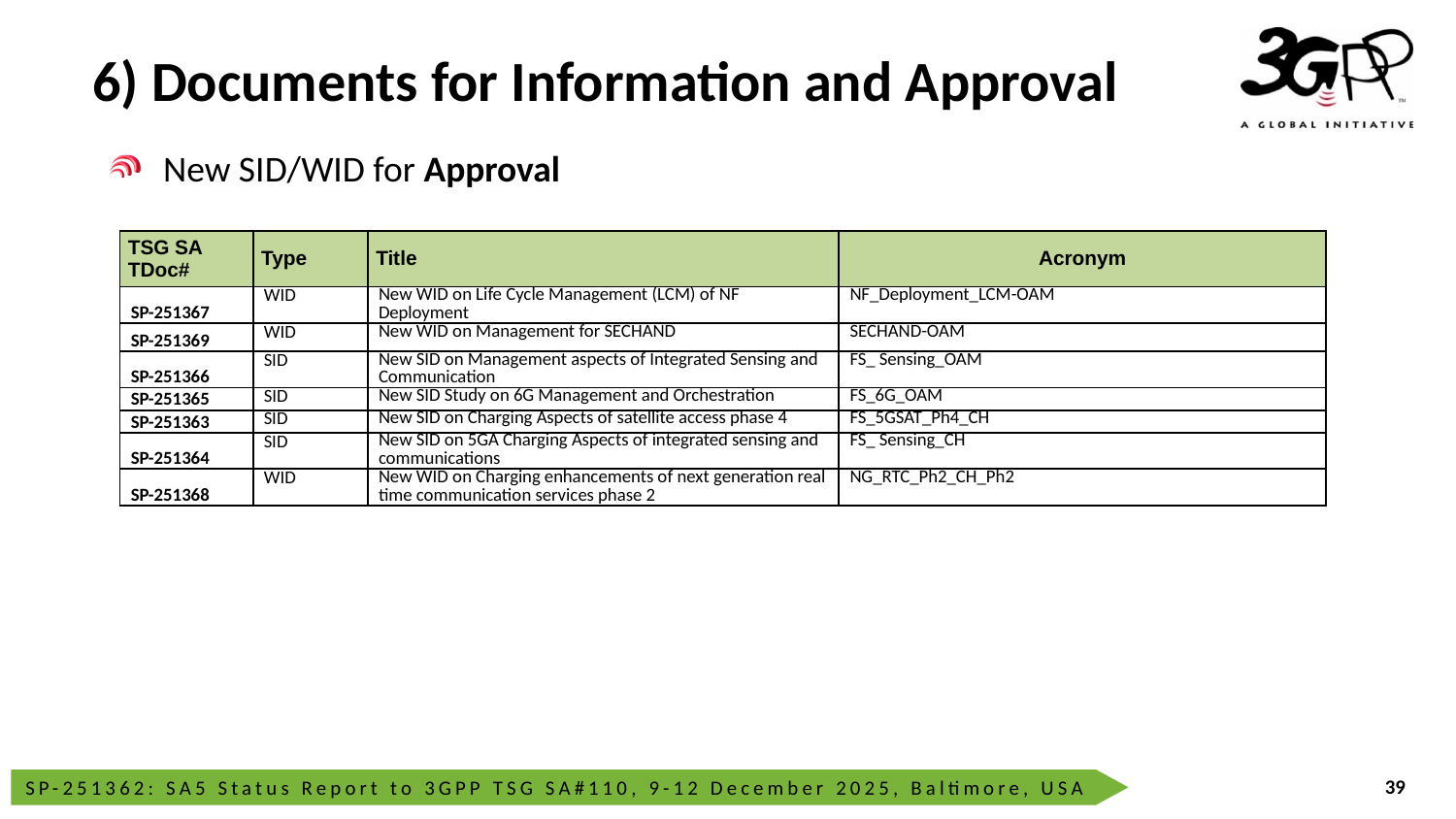

# 6) Documents for Information and Approval
New SID/WID for Approval

| TSG SA TDoc# | Type | Title | Acronym |
| --- | --- | --- | --- |
| SP-251367 | WID | New WID on Life Cycle Management (LCM) of NF Deployment | NF\_Deployment\_LCM-OAM |
| SP-251369 | WID | New WID on Management for SECHAND | SECHAND-OAM |
| SP-251366 | SID | New SID on Management aspects of Integrated Sensing and Communication | FS\_ Sensing\_OAM |
| SP-251365 | SID | New SID Study on 6G Management and Orchestration | FS\_6G\_OAM |
| SP-251363 | SID | New SID on Charging Aspects of satellite access phase 4 | FS\_5GSAT\_Ph4\_CH |
| SP-251364 | SID | New SID on 5GA Charging Aspects of integrated sensing and communications | FS\_ Sensing\_CH |
| SP-251368 | WID | New WID on Charging enhancements of next generation real time communication services phase 2 | NG\_RTC\_Ph2\_CH\_Ph2 |